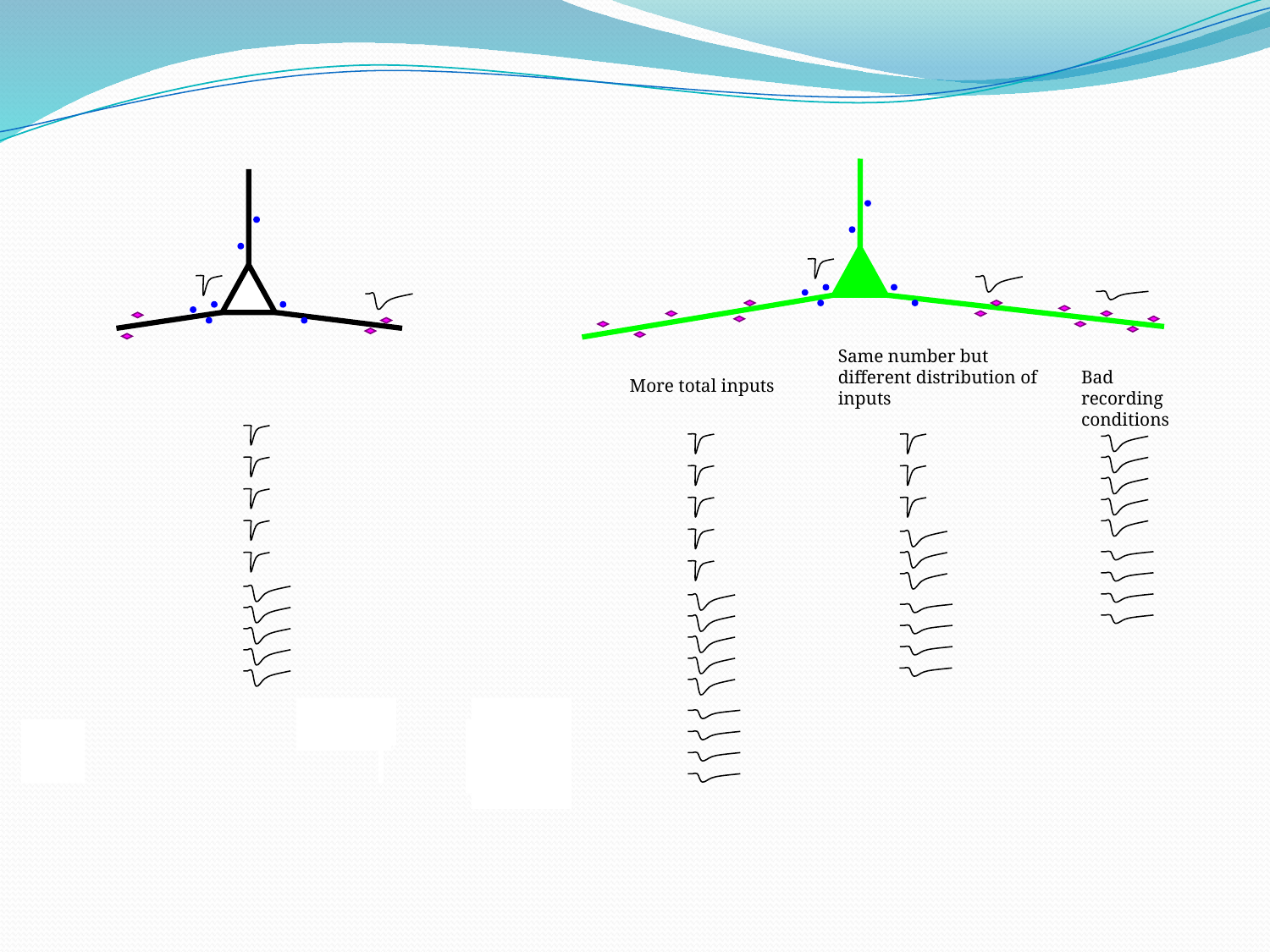

Same number but different distribution of inputs
Bad recording conditions
More total inputs